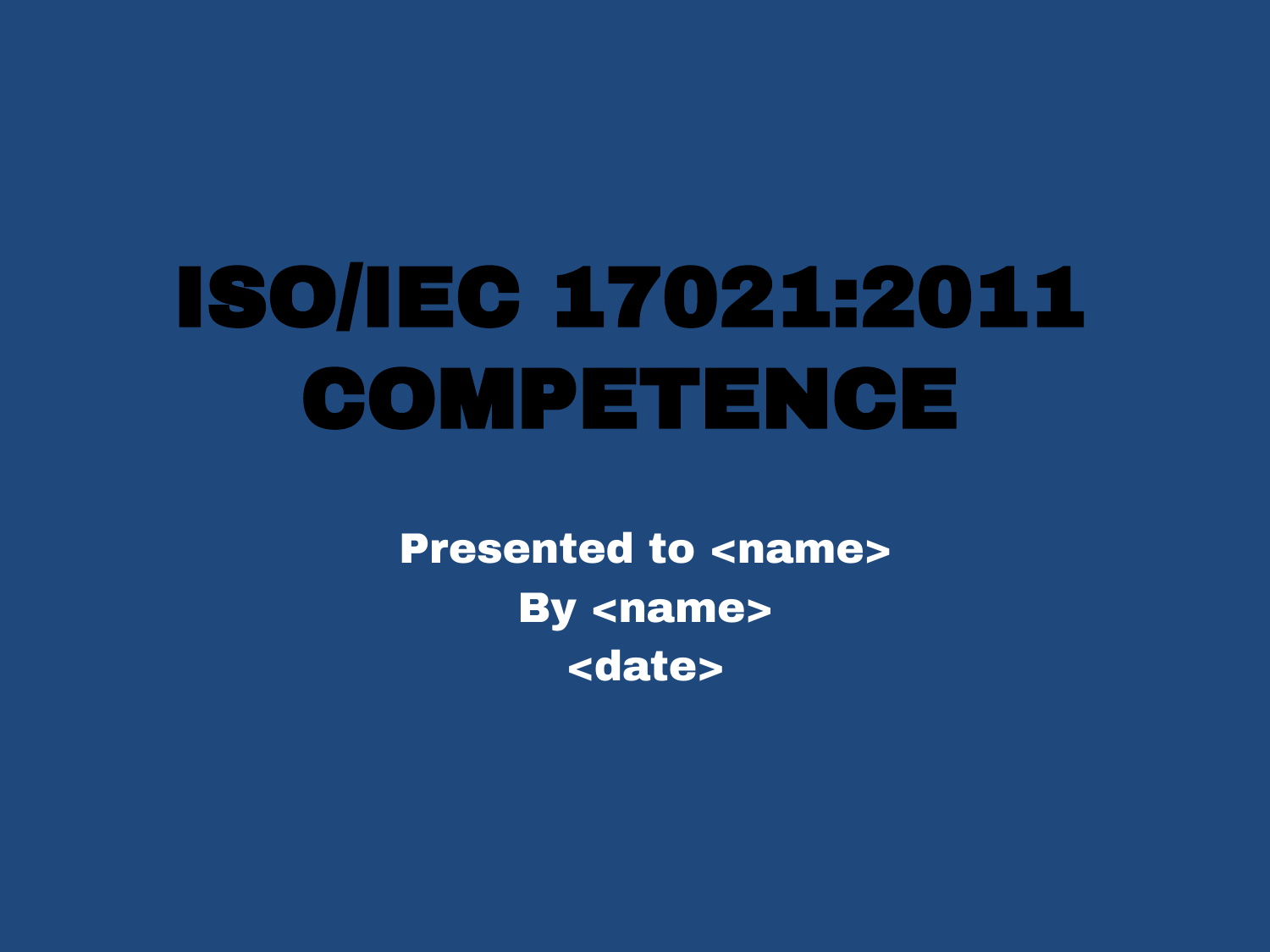

# ISO/IEC 17021:2011 Competence

Presented to <name>
By <name>
<date>